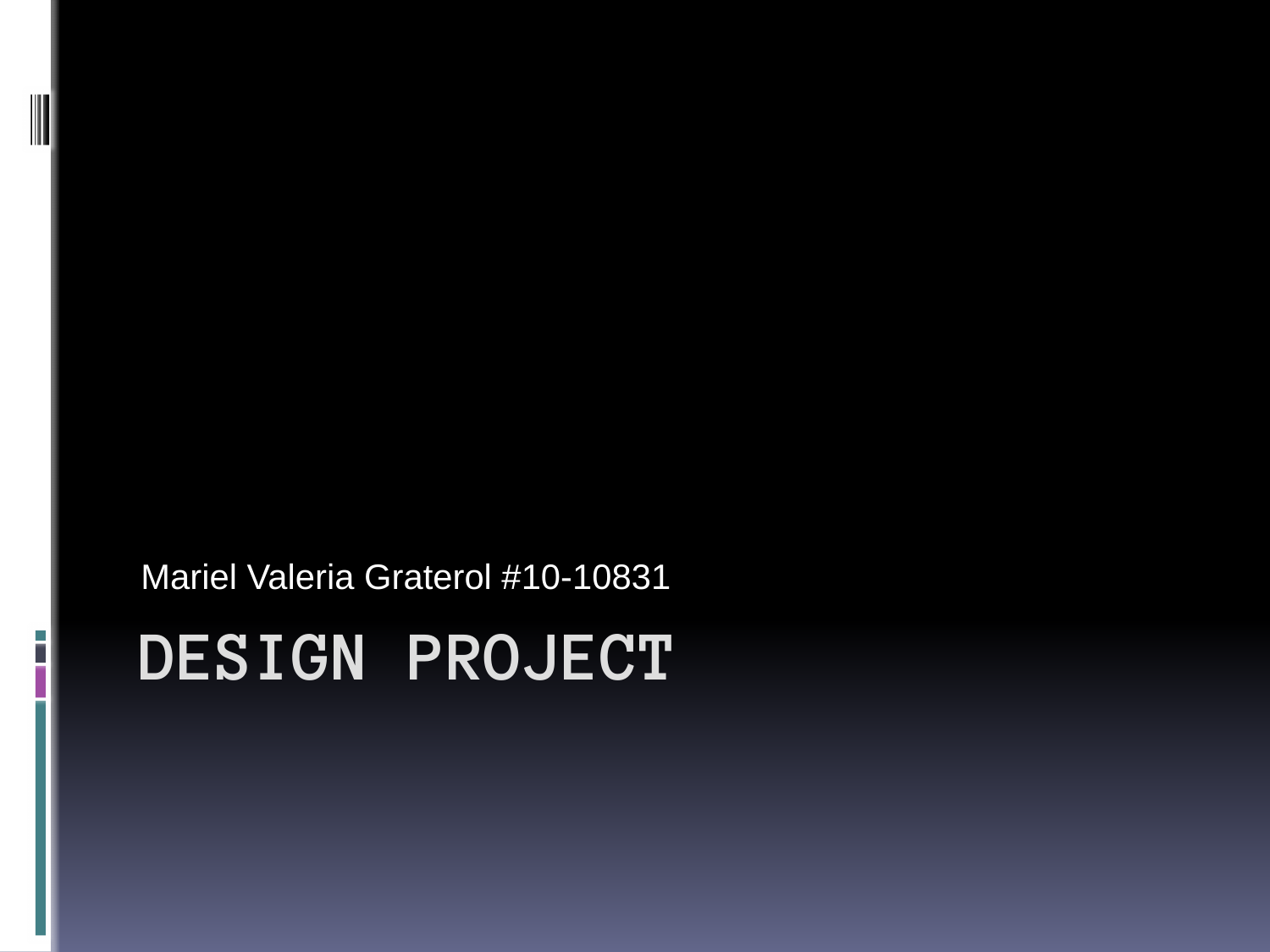

Mariel Valeria Graterol #10-10831
# DESIGN PROJECT